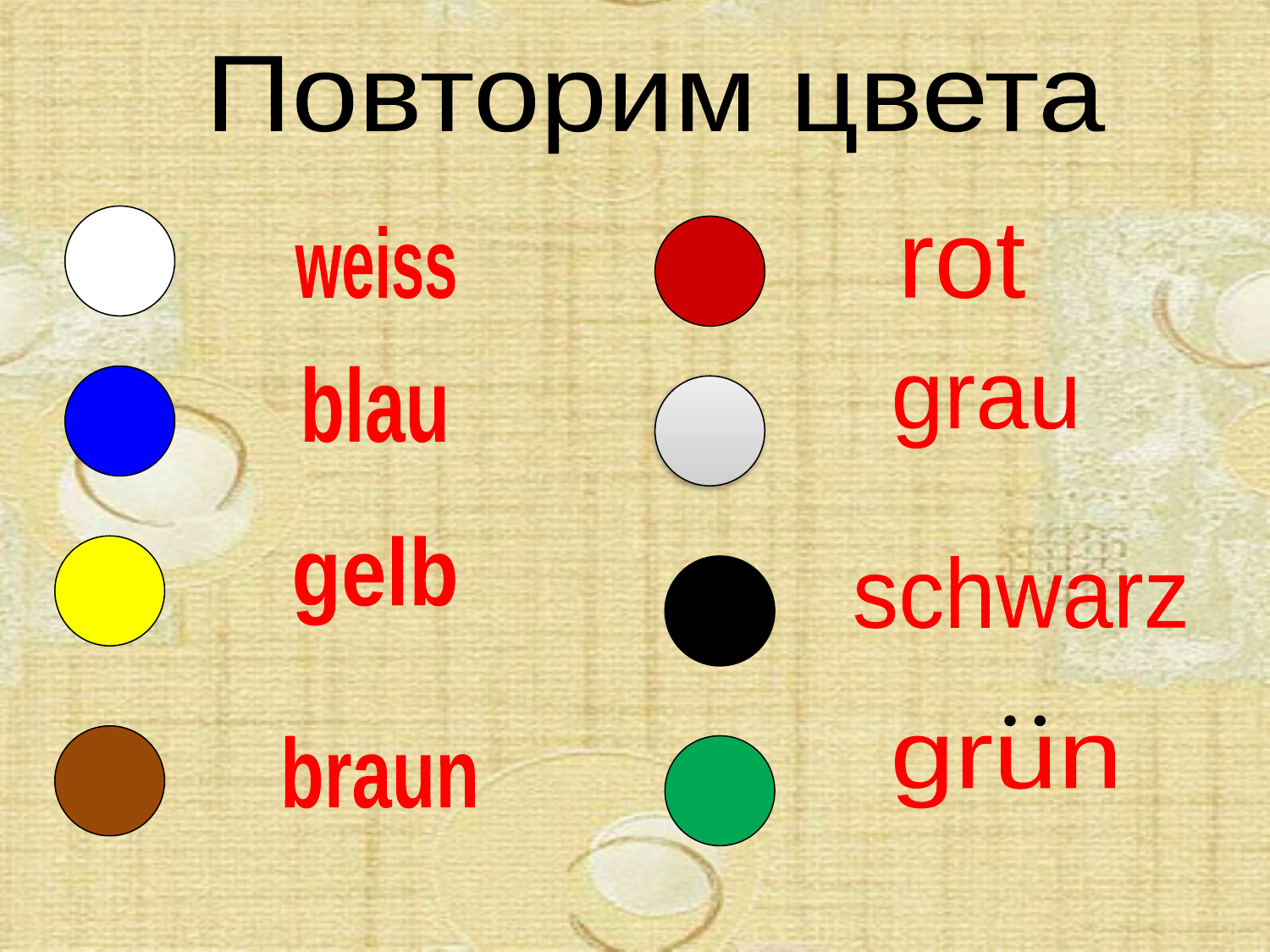

Повторим цвета

weiss
rot

blau

grau

gelb

schwarz

grun

braun